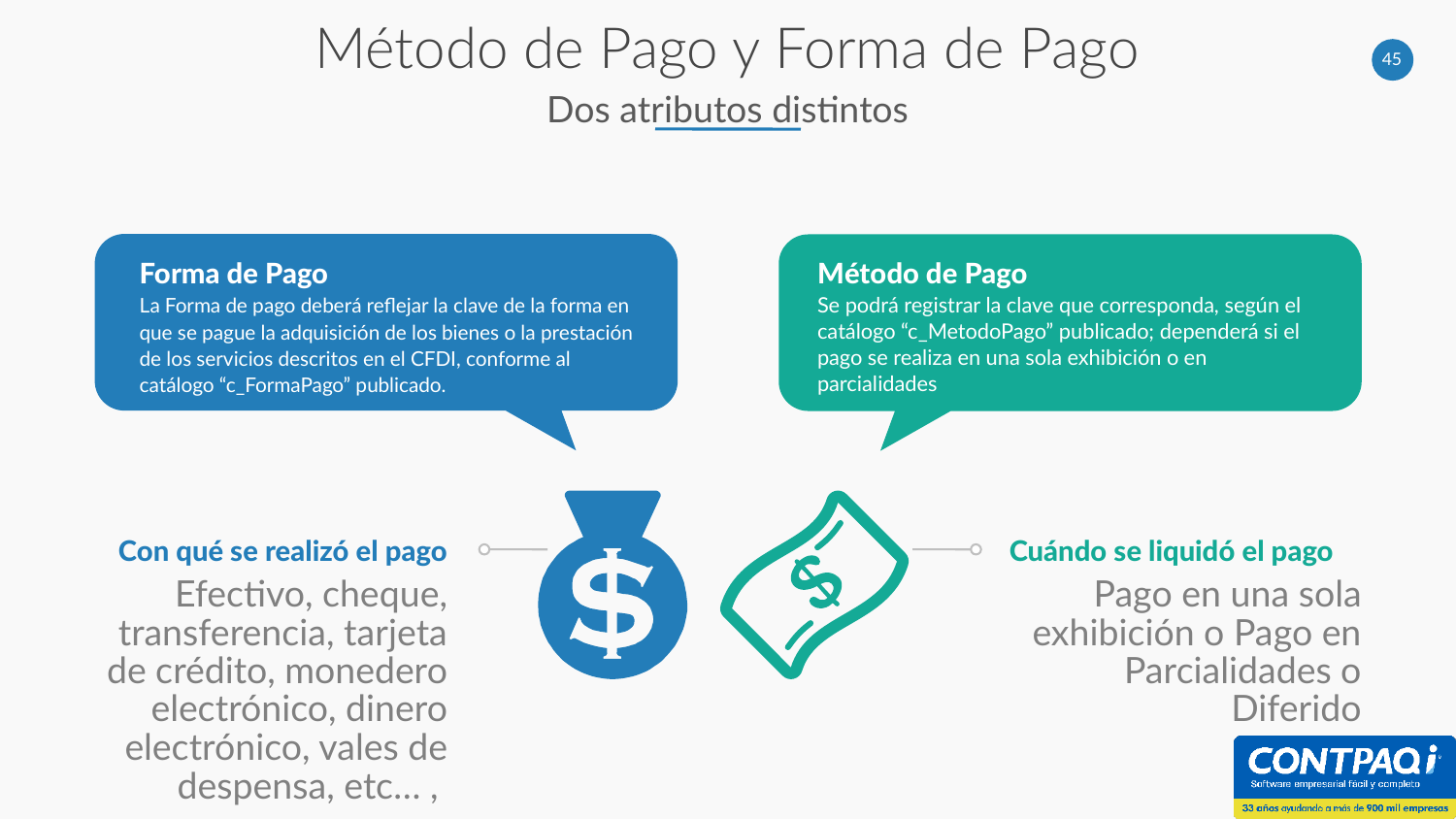

Método de Pago y Forma de Pago
Dos atributos distintos

Forma de Pago
La Forma de pago deberá reflejar la clave de la forma en que se pague la adquisición de los bienes o la prestación de los servicios descritos en el CFDI, conforme al catálogo “c_FormaPago” publicado.

Método de Pago
Se podrá registrar la clave que corresponda, según el catálogo “c_MetodoPago” publicado; dependerá si el pago se realiza en una sola exhibición o en parcialidades

Con qué se realizó el pago
Efectivo, cheque, transferencia, tarjeta de crédito, monedero electrónico, dinero electrónico, vales de despensa, etc… ,
Cuándo se liquidó el pago
Pago en una sola exhibición o Pago en Parcialidades o Diferido